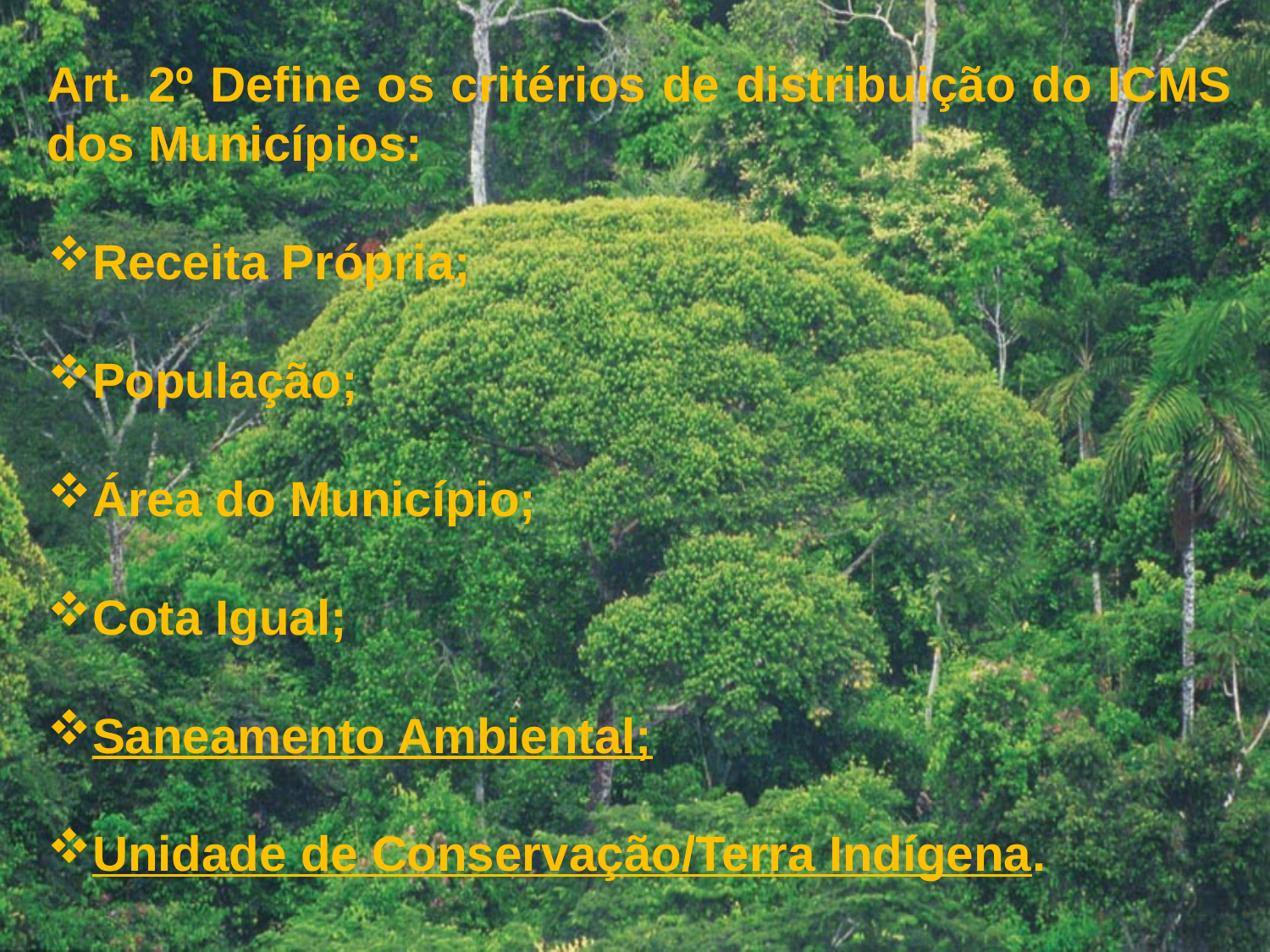

#
Art. 2º Define os critérios de distribuição do ICMS dos Municípios:

Receita Própria;

População;

Área do Município;

Cota Igual;

Saneamento Ambiental;

Unidade de Conservação/Terra Indígena.